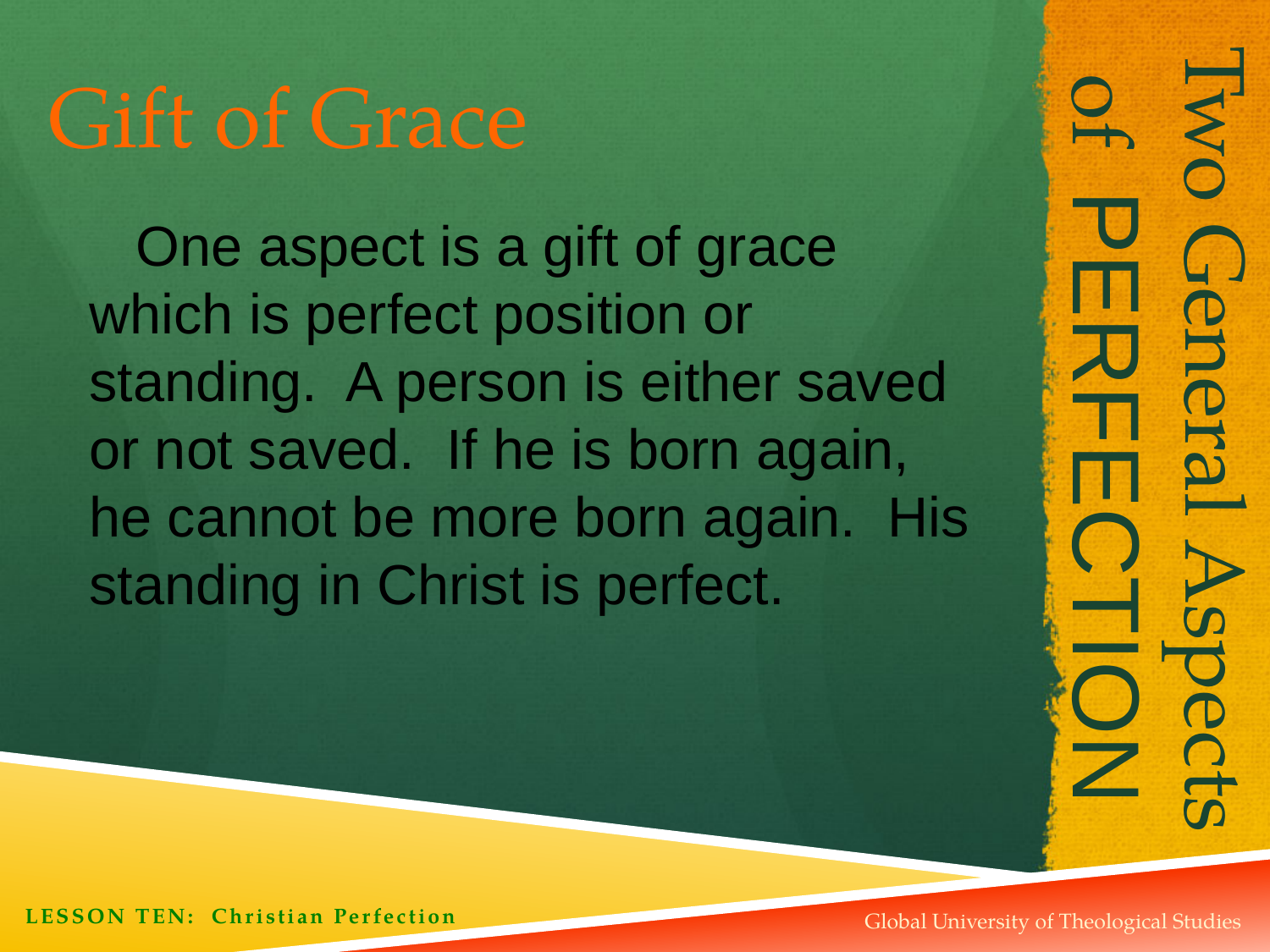

# Two General Aspects of  PERFECTION
Gift of Grace

   One aspect is a gift of grace which is perfect position or standing.  A person is either saved or not saved.  If he is born again, he cannot be more born again.  His standing in Christ is perfect.

LESSON TEN:  Christian Perfection
Global University of Theological Studies